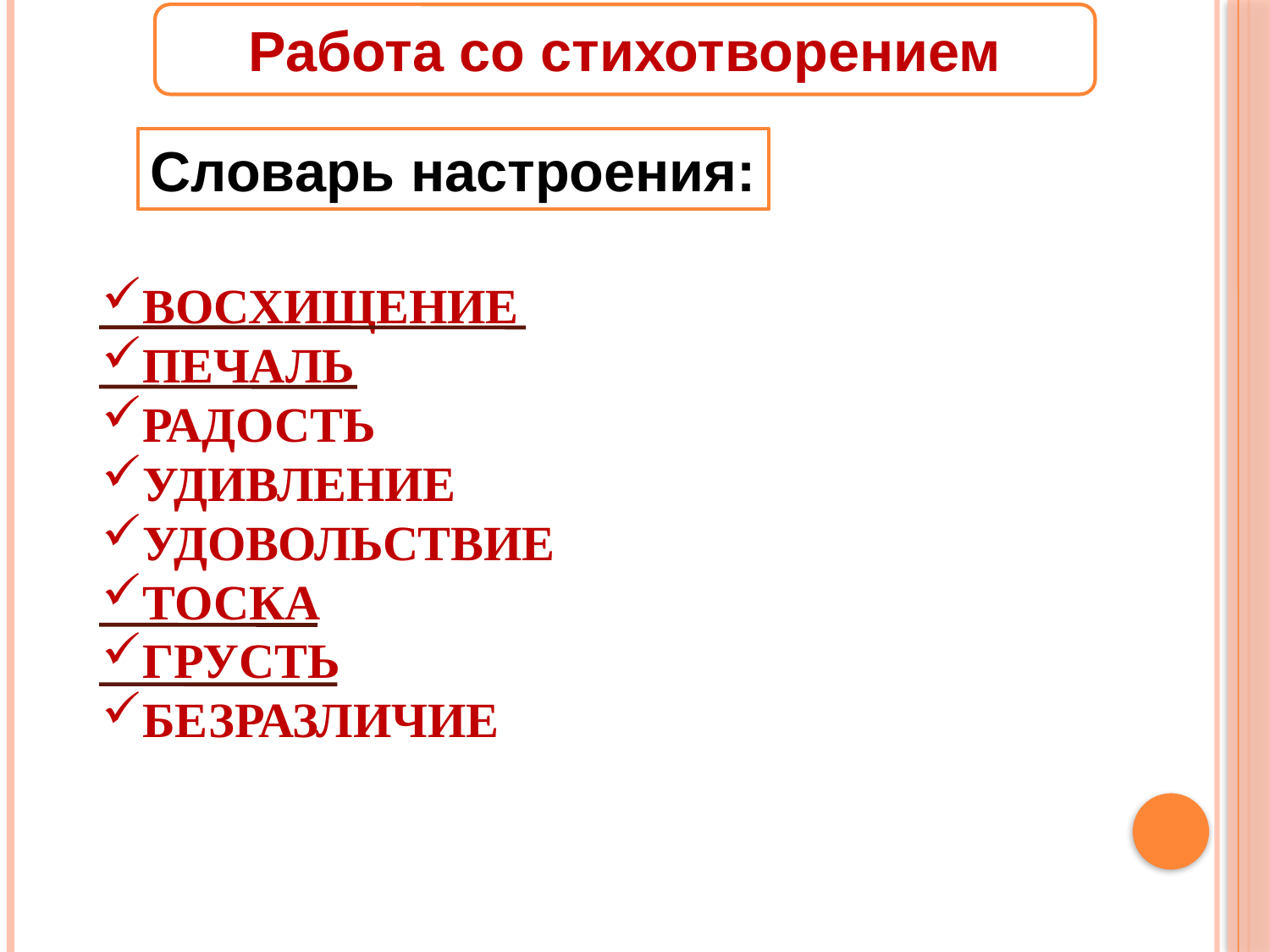

Работа со стихотворением
Словарь настроения:
ВОСХИЩЕНИЕ
ПЕЧАЛЬ
РАДОСТЬ
УДИВЛЕНИЕ
УДОВОЛЬСТВИЕ
ТОСКА
ГРУСТЬ
БЕЗРАЗЛИЧИЕ